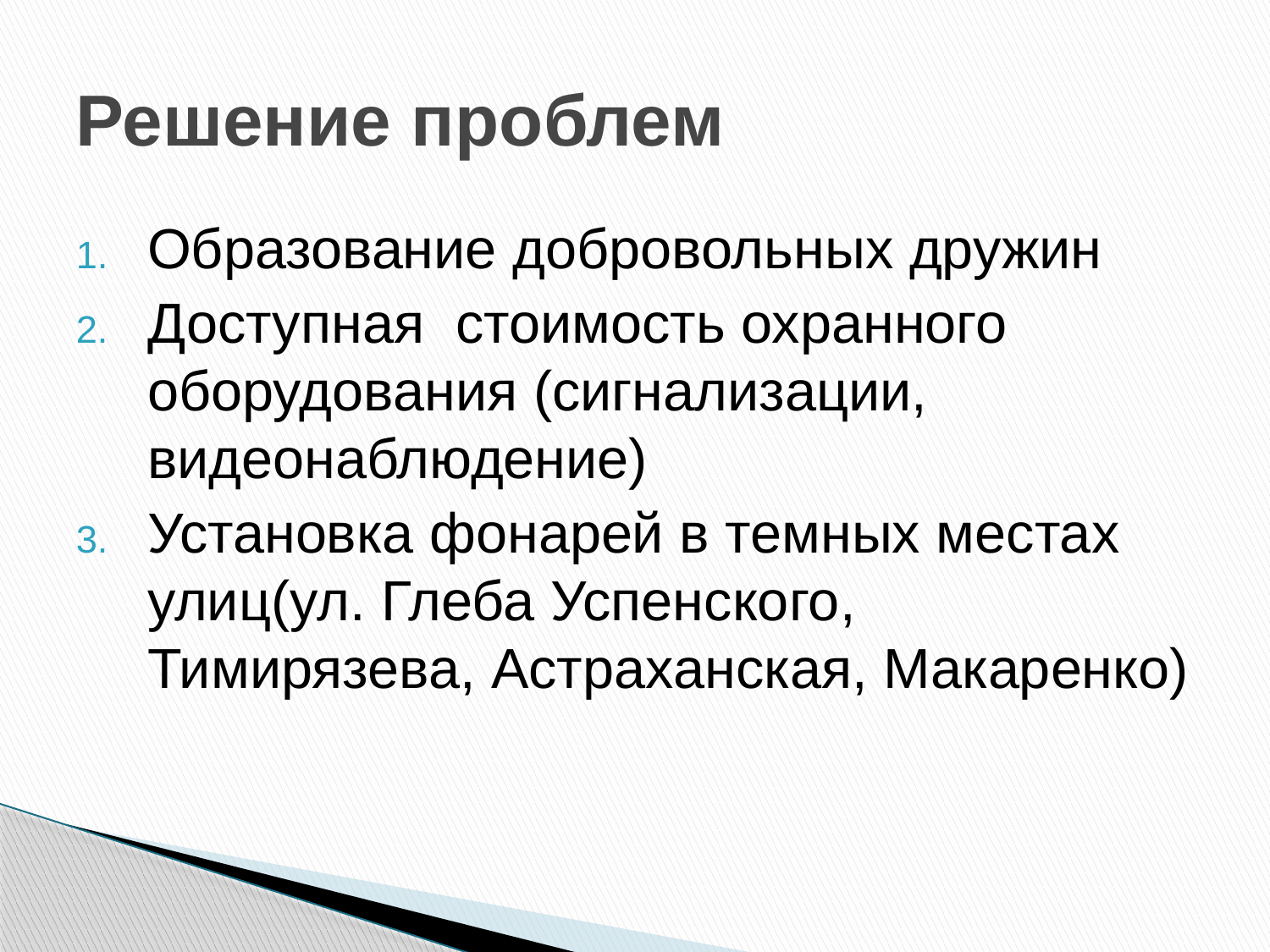

# Решение проблем
Образование добровольных дружин
Доступная  стоимость охранного оборудования (сигнализации, видеонаблюдение)
Установка фонарей в темных местах улиц(ул. Глеба Успенского, Тимирязева, Астраханская, Макаренко)